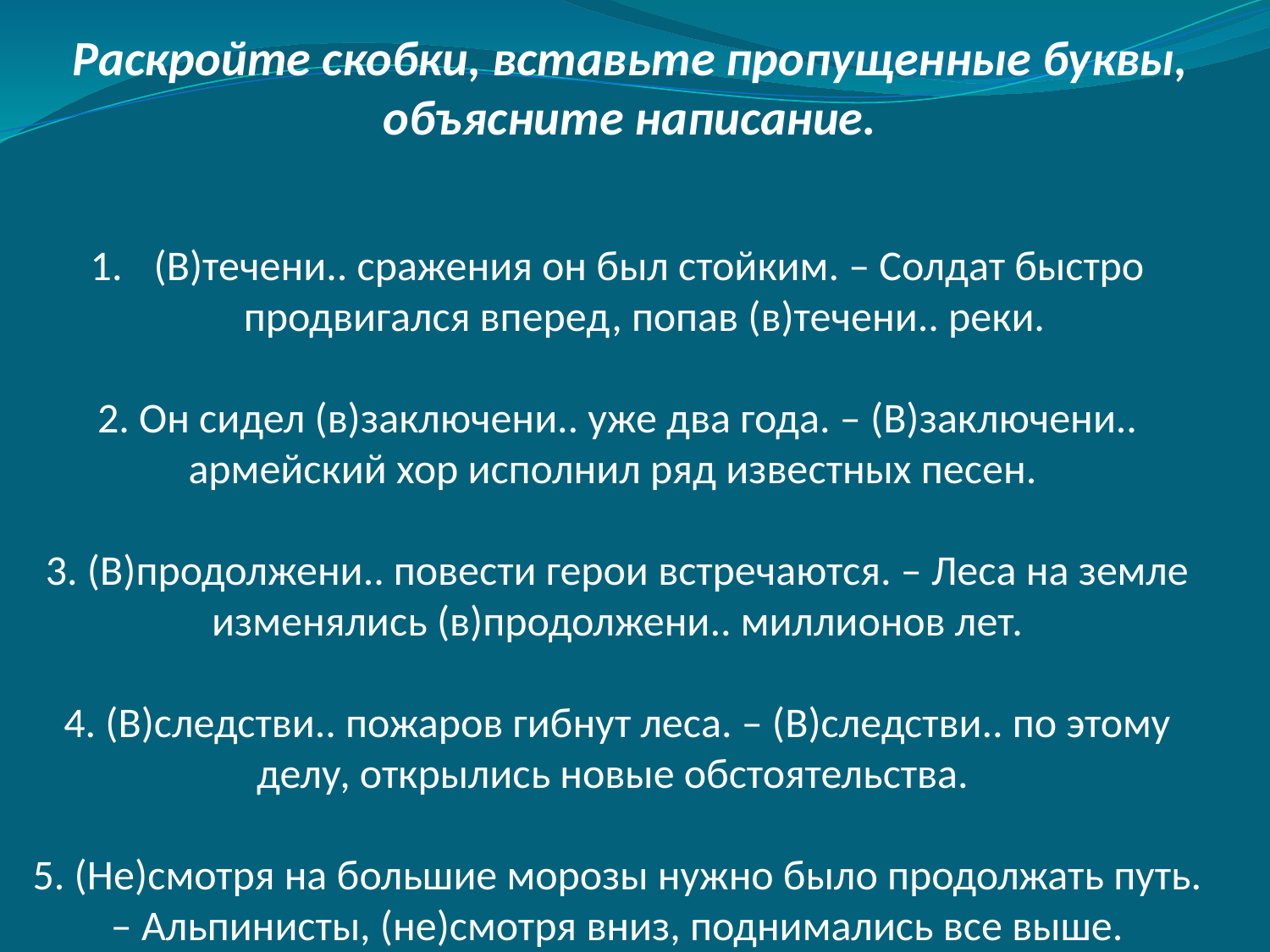

Раскройте скобки, вставьте пропущенные буквы, объясните написание.
(В)течени.. сражения он был стойким. – Солдат быстро продвигался вперед, попав (в)течени.. реки.

2. Он сидел (в)заключени.. уже два года. – (В)заключени.. армейский хор исполнил ряд известных песен.

3. (В)продолжени.. повести герои встречаются. – Леса на земле изменялись (в)продолжени.. миллионов лет.

4. (В)следстви.. пожаров гибнут леса. – (В)следстви.. по этому делу, открылись новые обстоятельства.

5. (Не)смотря на большие морозы нужно было продолжать путь. – Альпинисты, (не)смотря вниз, поднимались все выше.